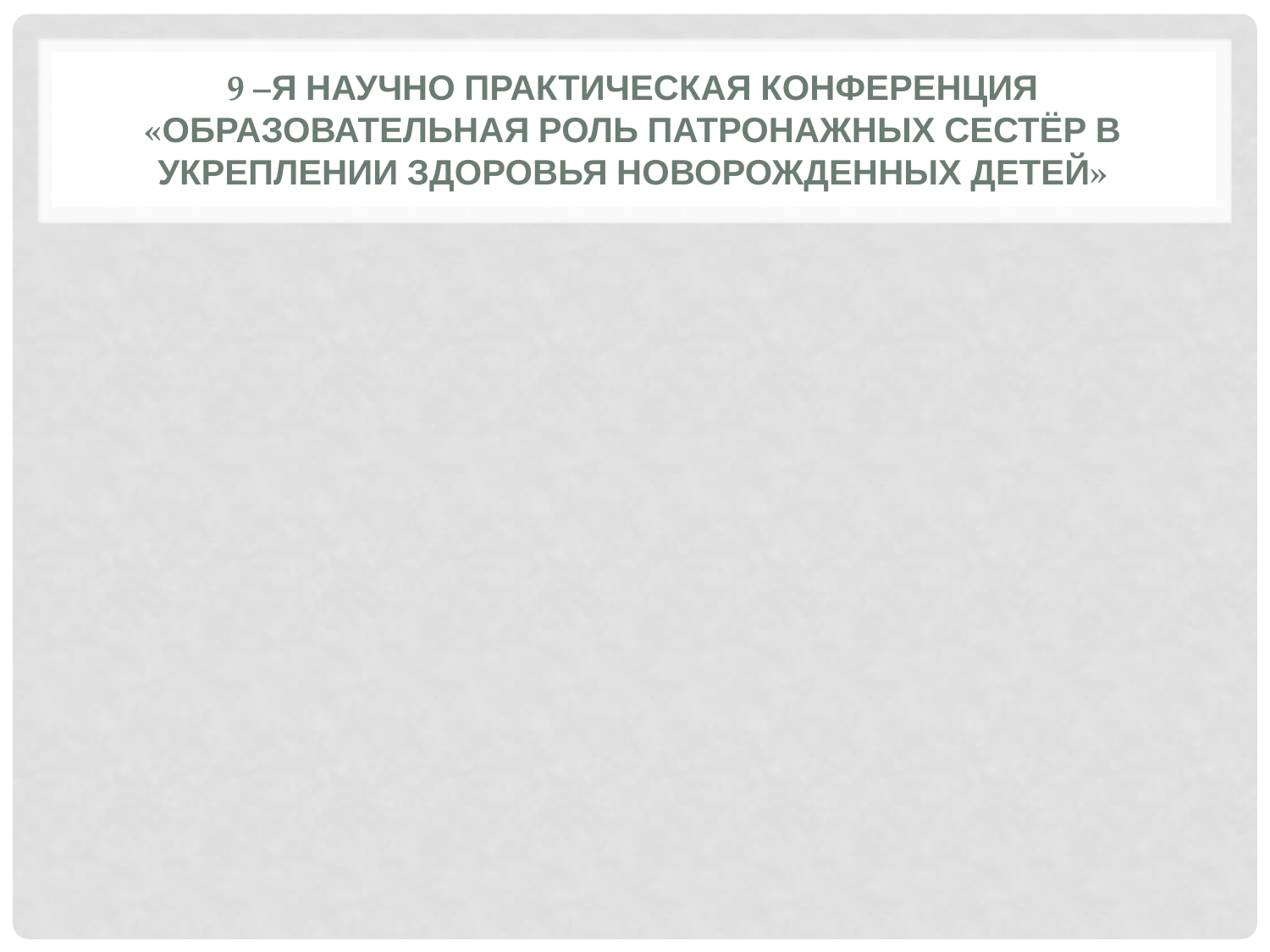

# 9 –я Научно практическая конференция «Образовательная роль патронажных сестёр в укреплении здоровья новорожденных детей»